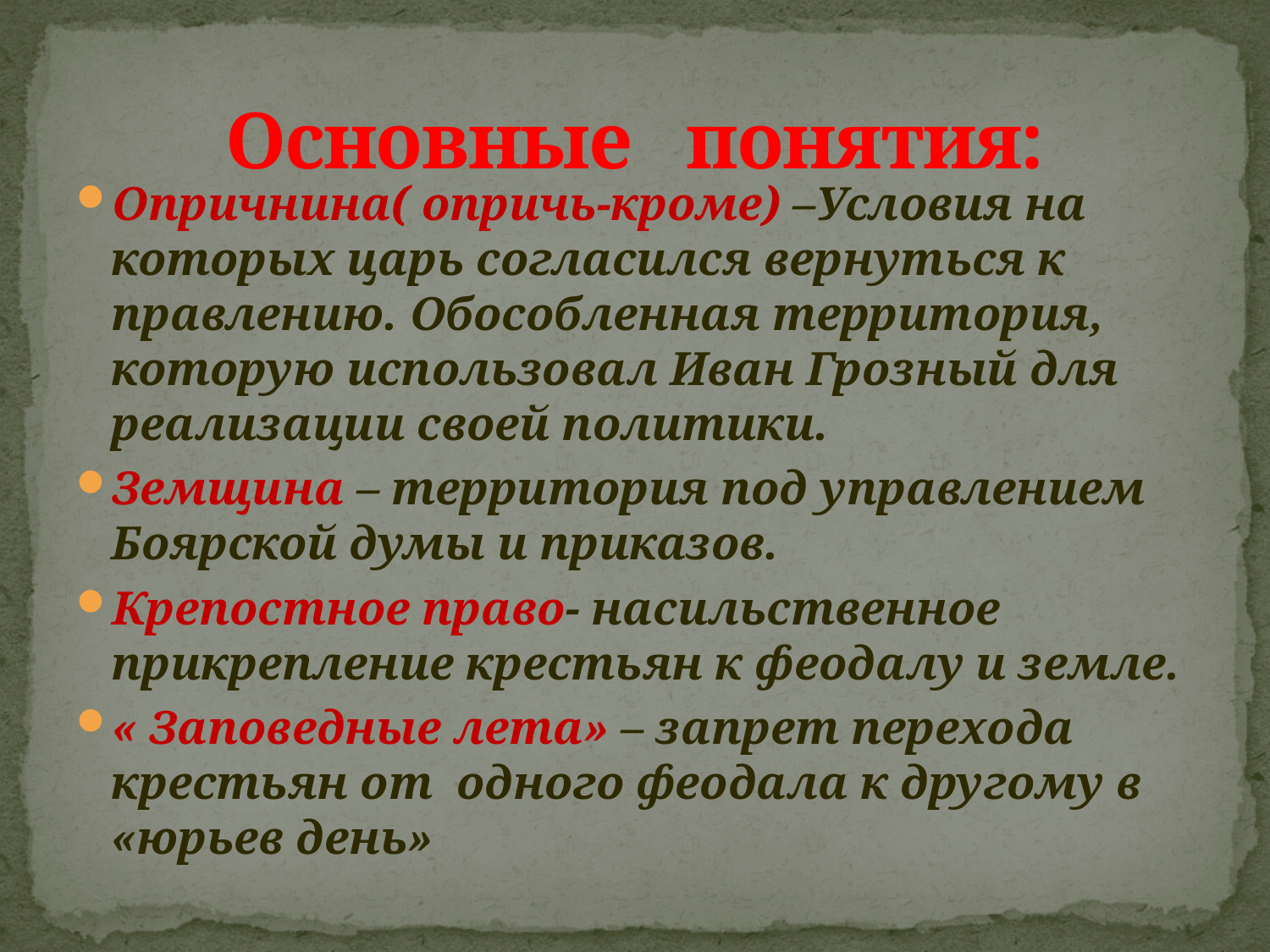

# Основные   понятия:
Опричнина( опричь-кроме) –Условия на которых царь согласился вернуться к правлению. Обособленная территория, которую использовал Иван Грозный для реализации своей политики.
Земщина – территория под управлением Боярской думы и приказов.
Крепостное право- насильственное прикрепление крестьян к феодалу и земле.
« Заповедные лета» – запрет перехода крестьян от  одного феодала к другому в «юрьев день»